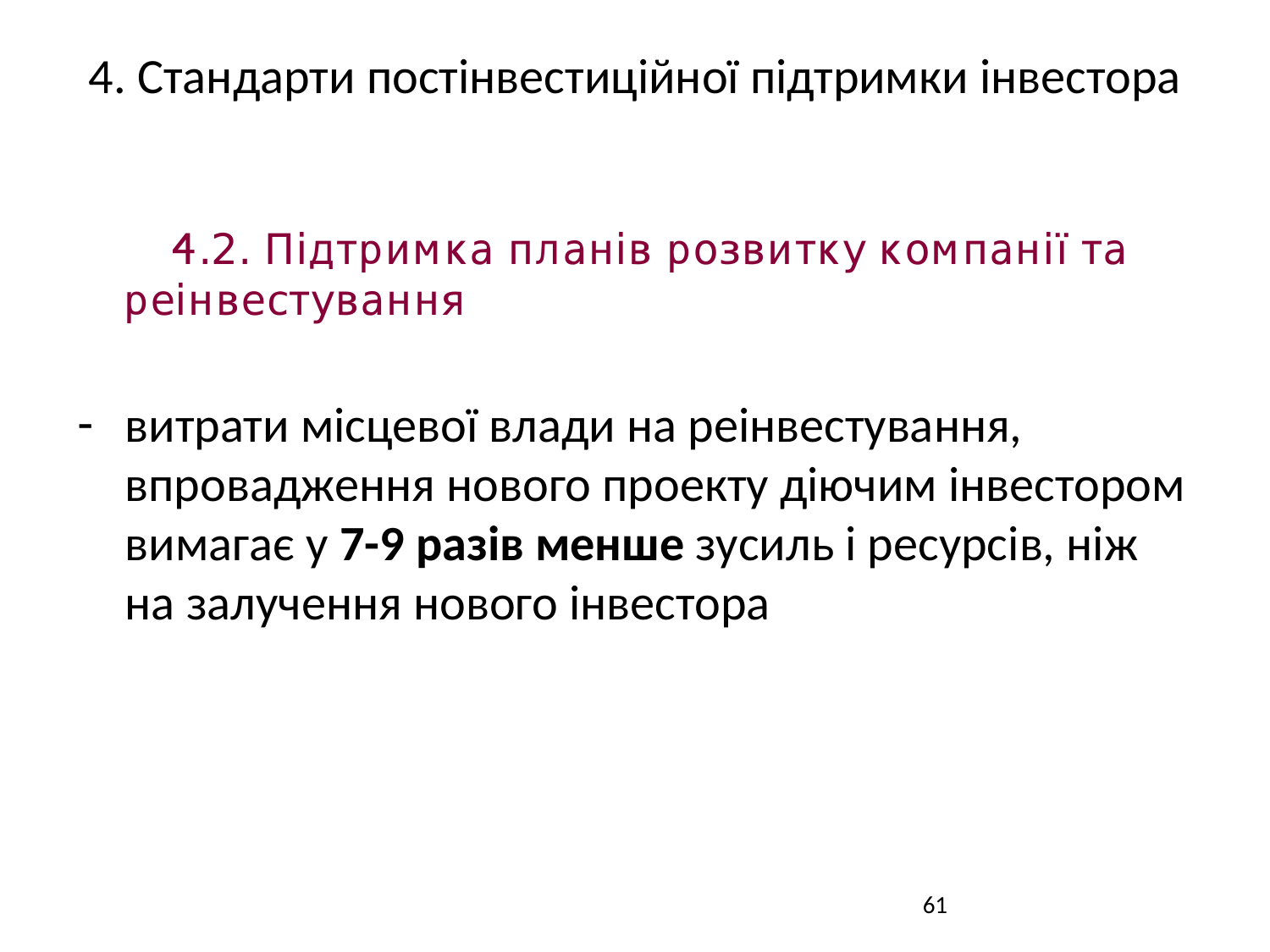

# 4. Стандарти постінвестиційної підтримки інвестора
4.2. Підтримка планів розвитку компанії та реінвестування

витрати місцевої влади на реінвестування, впровадження нового проекту діючим інвестором вимагає у 7-9 разів менше зусиль і ресурсів, ніж на залучення нового інвестора
61